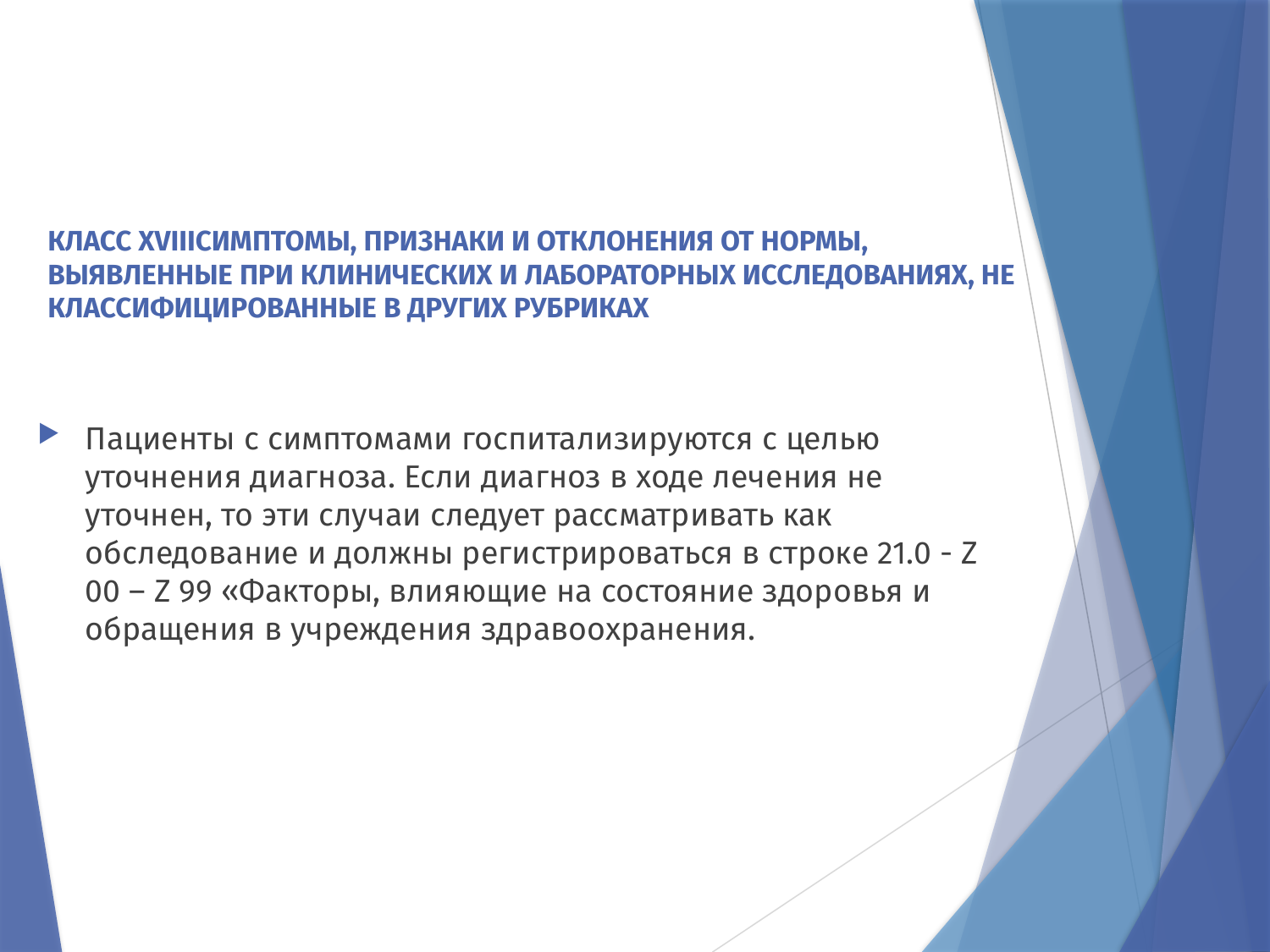

# КЛАСС XVIIIСИМПТОМЫ, ПРИЗНАКИ И ОТКЛОНЕНИЯ ОТ НОРМЫ, ВЫЯВЛЕННЫЕ ПРИ КЛИНИЧЕСКИХ И ЛАБОРАТОРНЫХ ИССЛЕДОВАНИЯХ, НЕ КЛАССИФИЦИРОВАННЫЕ В ДРУГИХ РУБРИКАХ

Пациенты с симптомами госпитализируются с целью уточнения диагноза. Если диагноз в ходе лечения не уточнен, то эти случаи следует рассматривать как обследование и должны регистрироваться в строке 21.0 - Z 00 – Z 99 «Факторы, влияющие на состояние здоровья и обращения в учреждения здравоохранения.